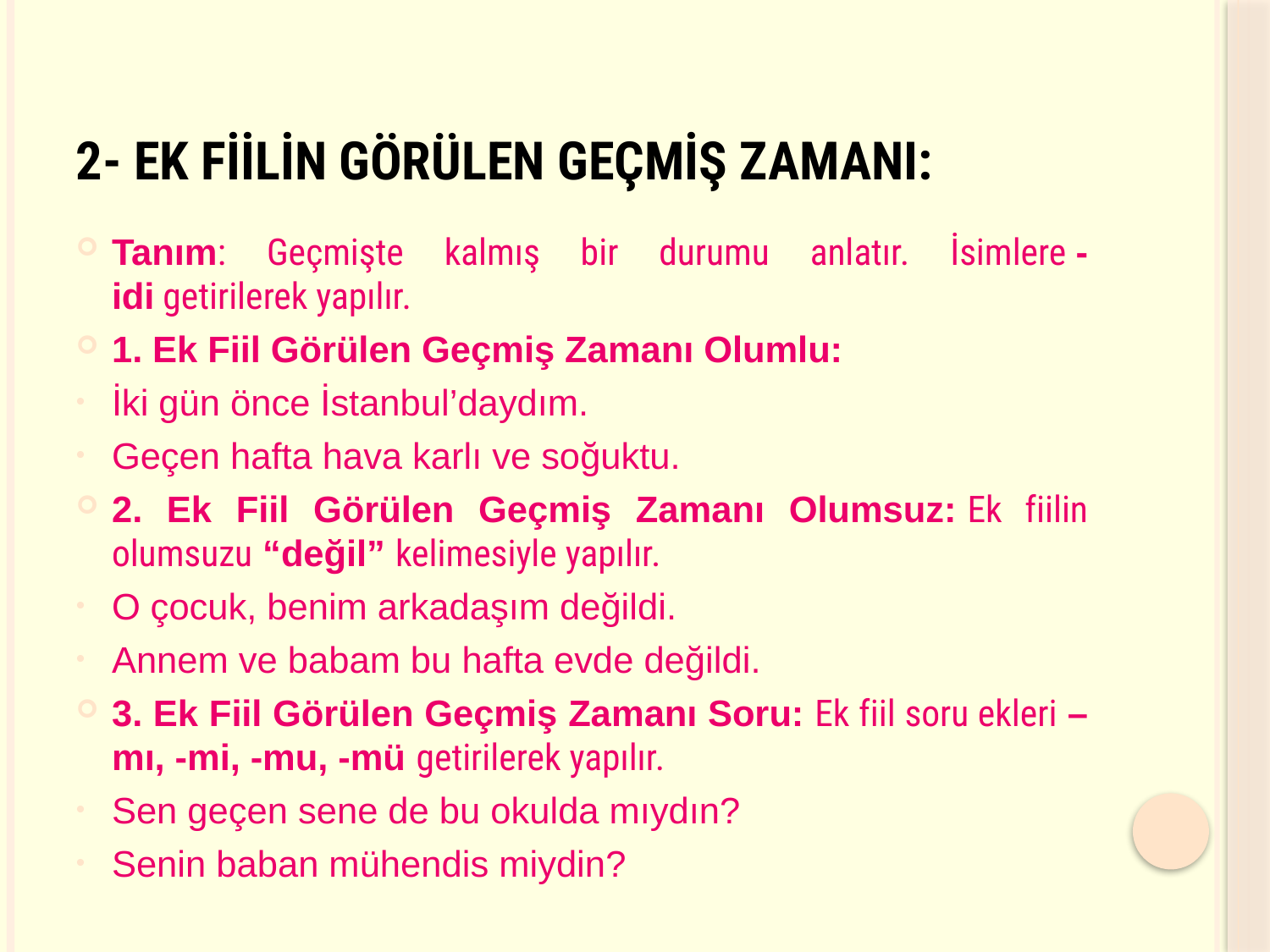

# 2- EK FİİLİN GÖRÜLEN GEÇMİŞ ZAMANI:
Tanım: Geçmişte kalmış bir durumu anlatır. İsimlere -idi getirilerek yapılır.
1. Ek Fiil Görülen Geçmiş Zamanı Olumlu:
İki gün önce İstanbul’daydım.
Geçen hafta hava karlı ve soğuktu.
2. Ek Fiil Görülen Geçmiş Zamanı Olumsuz: Ek fiilin olumsuzu “değil” kelimesiyle yapılır.
O çocuk, benim arkadaşım değildi.
Annem ve babam bu hafta evde değildi.
3. Ek Fiil Görülen Geçmiş Zamanı Soru: Ek fiil soru ekleri –mı, -mi, -mu, -mü getirilerek yapılır.
Sen geçen sene de bu okulda mıydın?
Senin baban mühendis miydin?